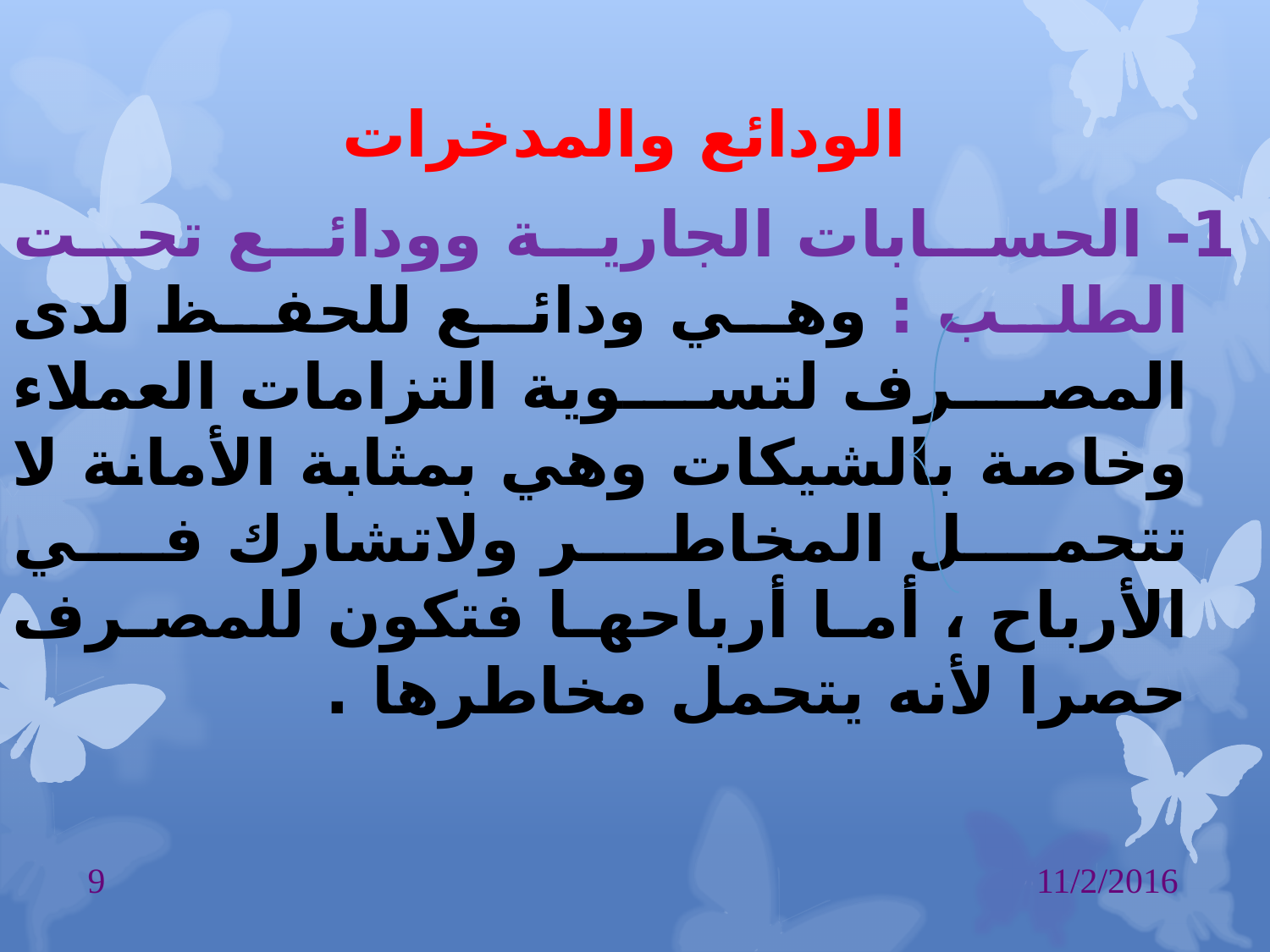

الودائع والمدخرات
1- الحسابات الجارية وودائع تحت الطلب : وهي ودائع للحفظ لدى المصرف لتسوية التزامات العملاء وخاصة بالشيكات وهي بمثابة الأمانة لا تتحمل المخاطر ولاتشارك في الأرباح ، أما أرباحها فتكون للمصرف حصرا لأنه يتحمل مخاطرها .

9
11/2/2016